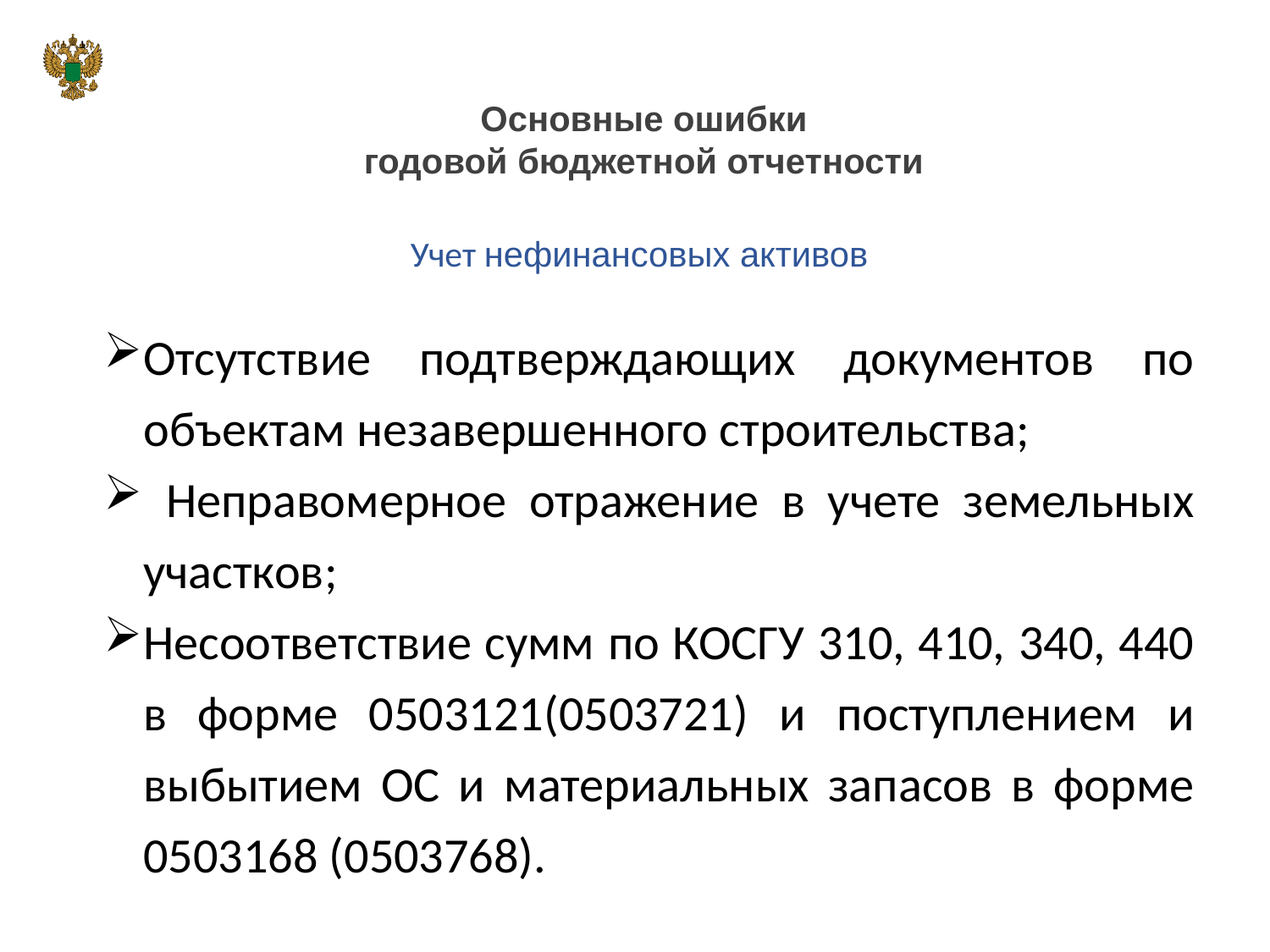

Основные ошибки
годовой бюджетной отчетности
Учет нефинансовых активов
Отсутствие подтверждающих документов по объектам незавершенного строительства;
 Неправомерное отражение в учете земельных участков;
Несоответствие сумм по КОСГУ 310, 410, 340, 440 в форме 0503121(0503721) и поступлением и выбытием ОС и материальных запасов в форме 0503168 (0503768).

4